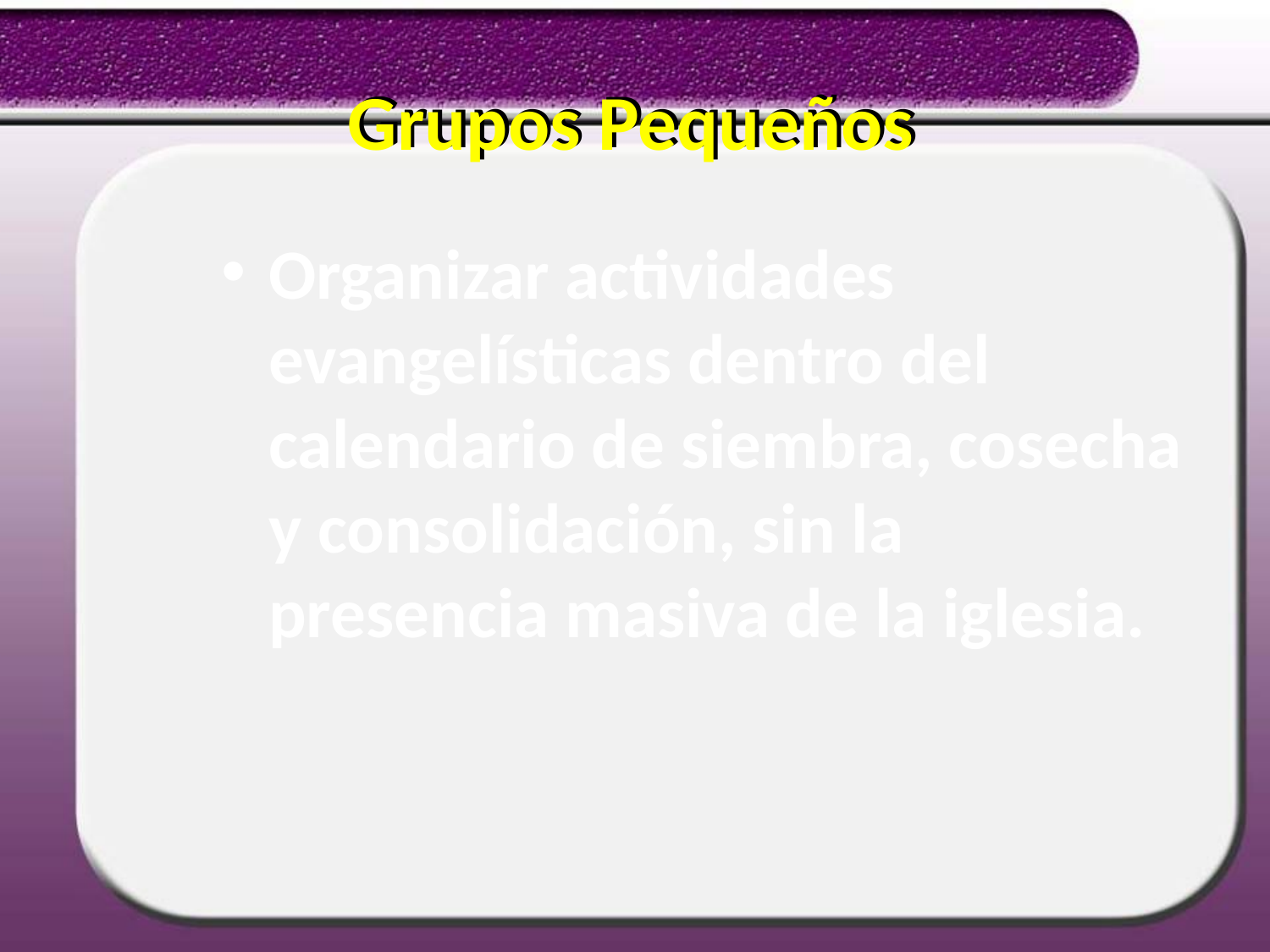

# Grupos Pequeños
Grupos Pequeños
Organizar actividades evangelísticas dentro del calendario de siembra, cosecha y consolidación, sin la presencia masiva de la iglesia.